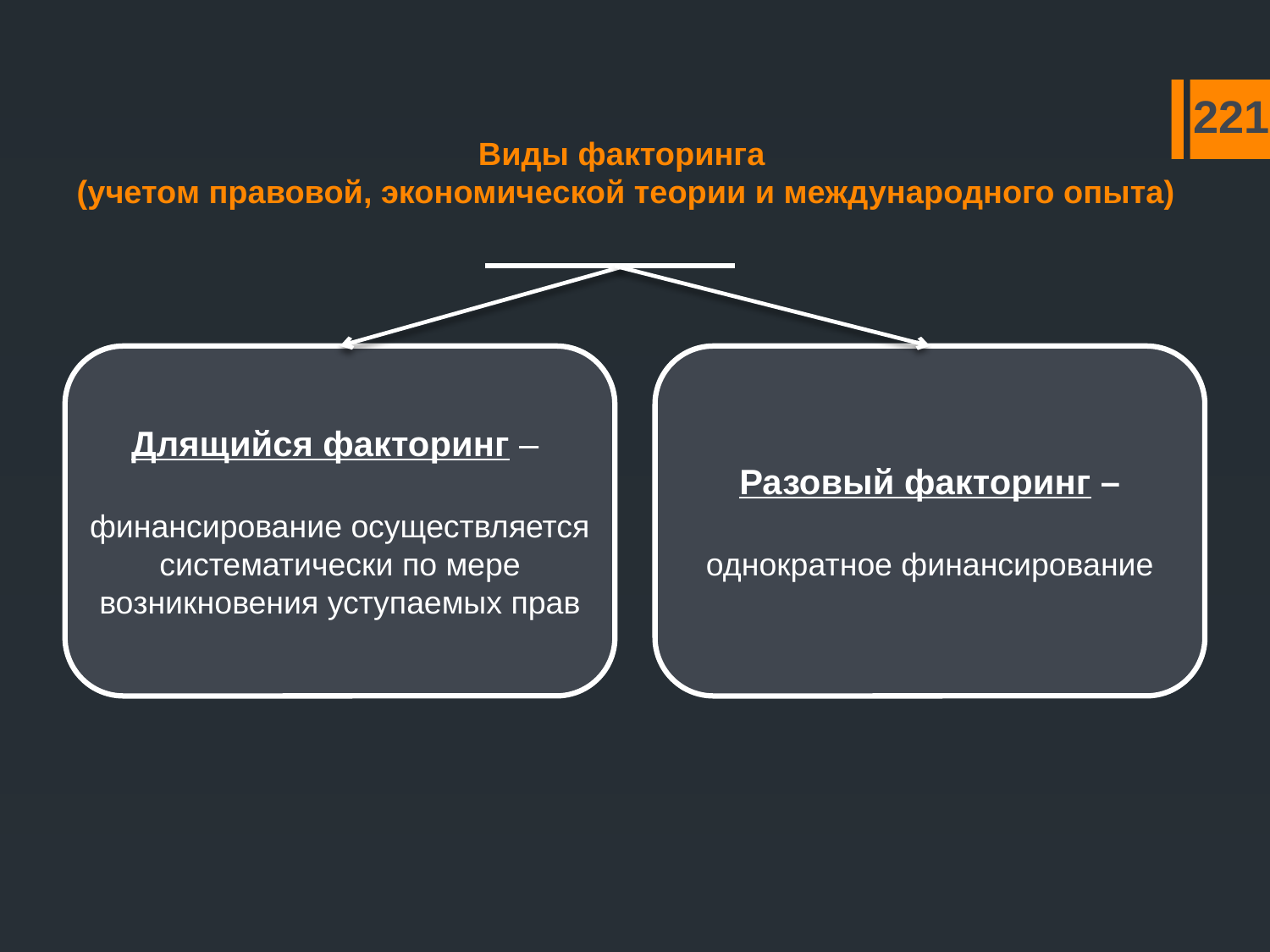

# Виды факторинга (учетом правовой, экономической теории и международного опыта)
221
Длящийся факторинг –

финансирование осуществляется
систематически по мере
возникновения уступаемых прав
Разовый факторинг –

однократное финансирование